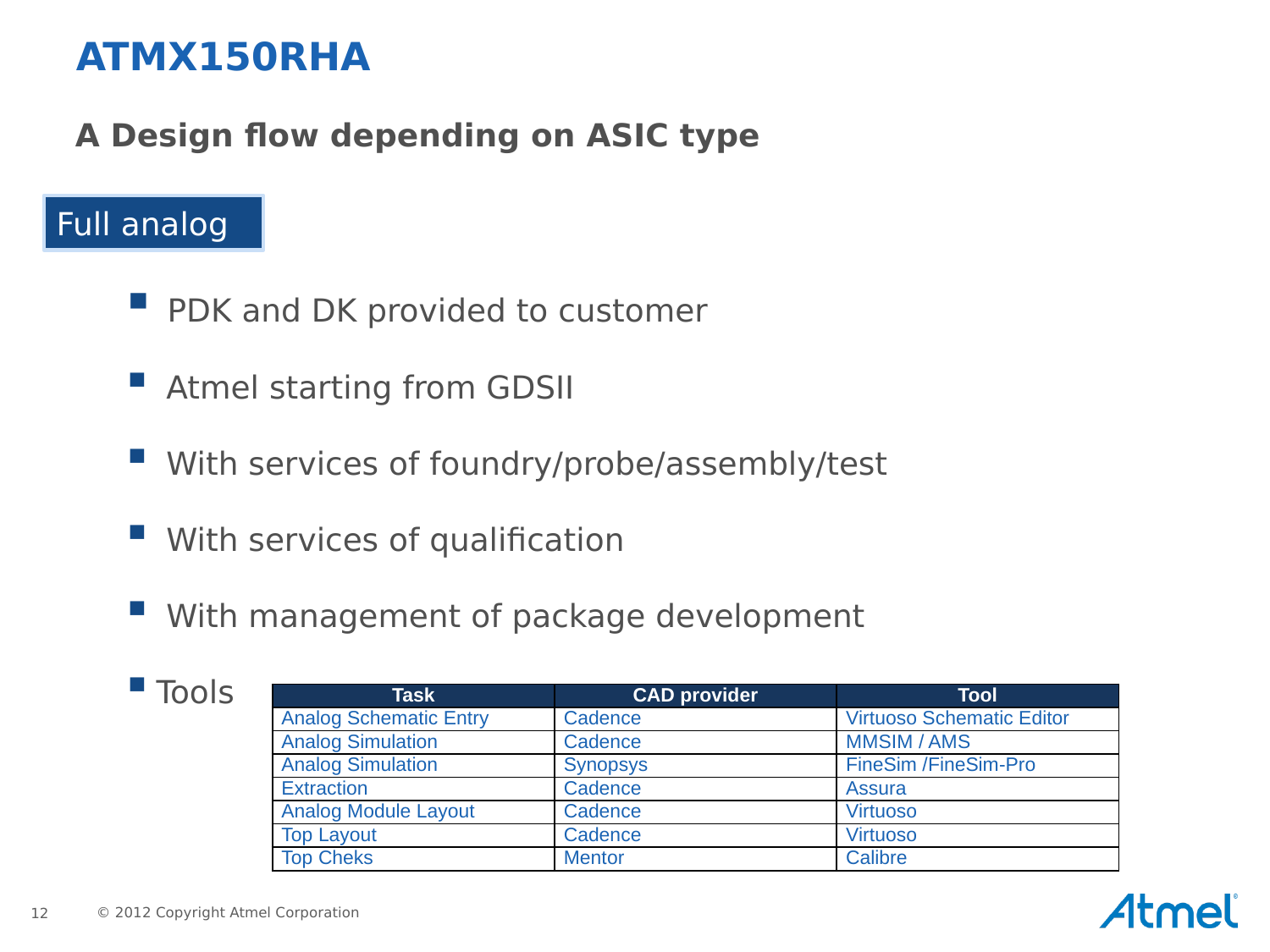

ATMX150RHA
A Design flow depending on ASIC type

Full analog
 PDK and DK provided to customer

 Atmel starting from GDSII

 With services of foundry/probe/assembly/test

 With services of qualification

 With management of package development

Tools

| Task | CAD provider | Tool |
| --- | --- | --- |
| Analog Schematic Entry | Cadence | Virtuoso Schematic Editor |
| Analog Simulation | Cadence | MMSIM / AMS |
| Analog Simulation | Synopsys | FineSim /FineSim-Pro |
| Extraction | Cadence | Assura |
| Analog Module Layout | Cadence | Virtuoso |
| Top Layout | Cadence | Virtuoso |
| Top Cheks | Mentor | Calibre |